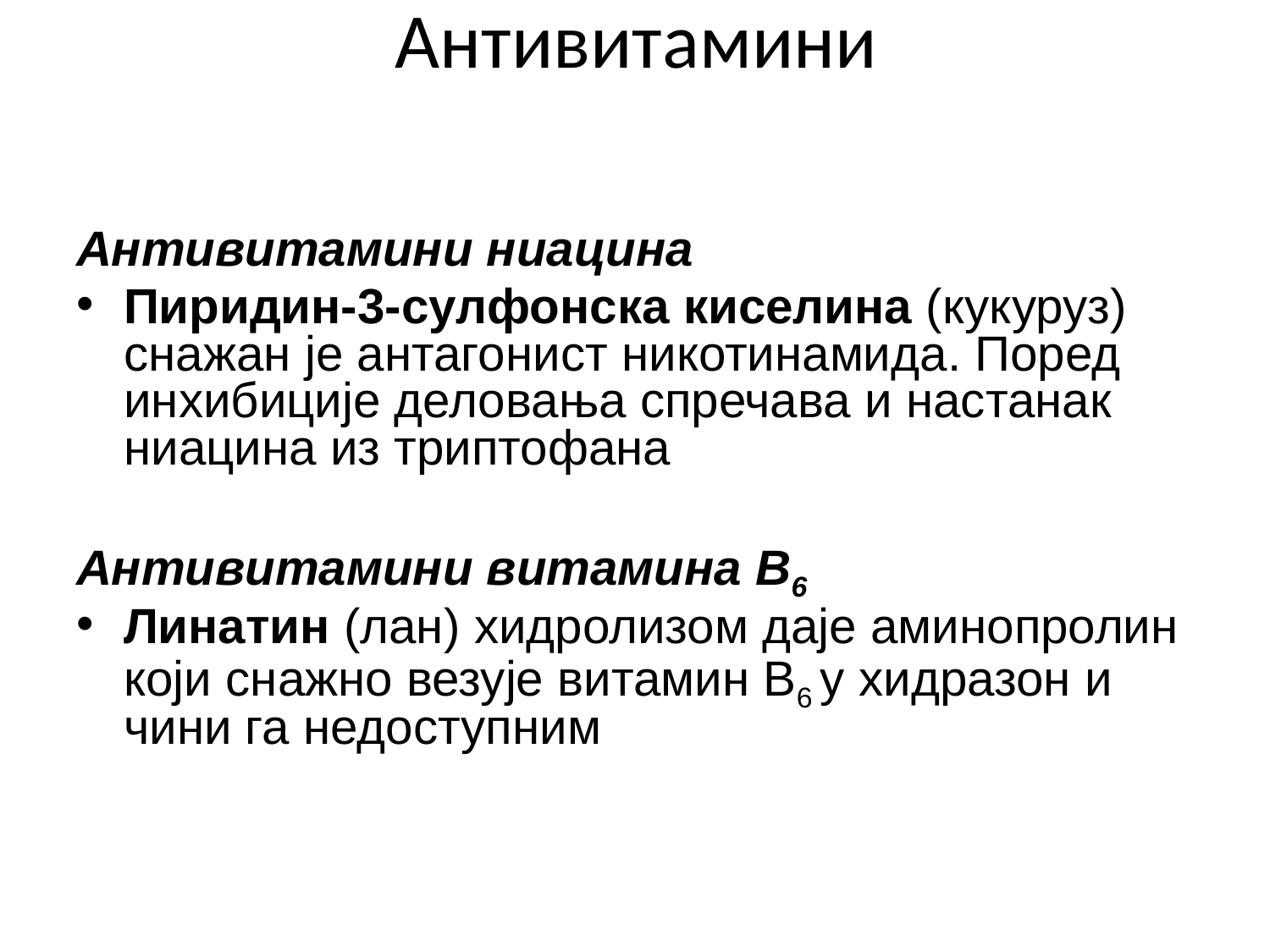

# Антивитамини
Антивитамини ниацина
Пиридин-3-сулфонска киселина (кукуруз) снажан је антагонист никотинамида. Поред инхибиције деловања спречава и настанак ниацина из триптофана

Антивитамини витамина В6
Линатин (лан) хидролизом даје аминопролин који снажно везује витамин В6 у хидразон и чини га недоступним